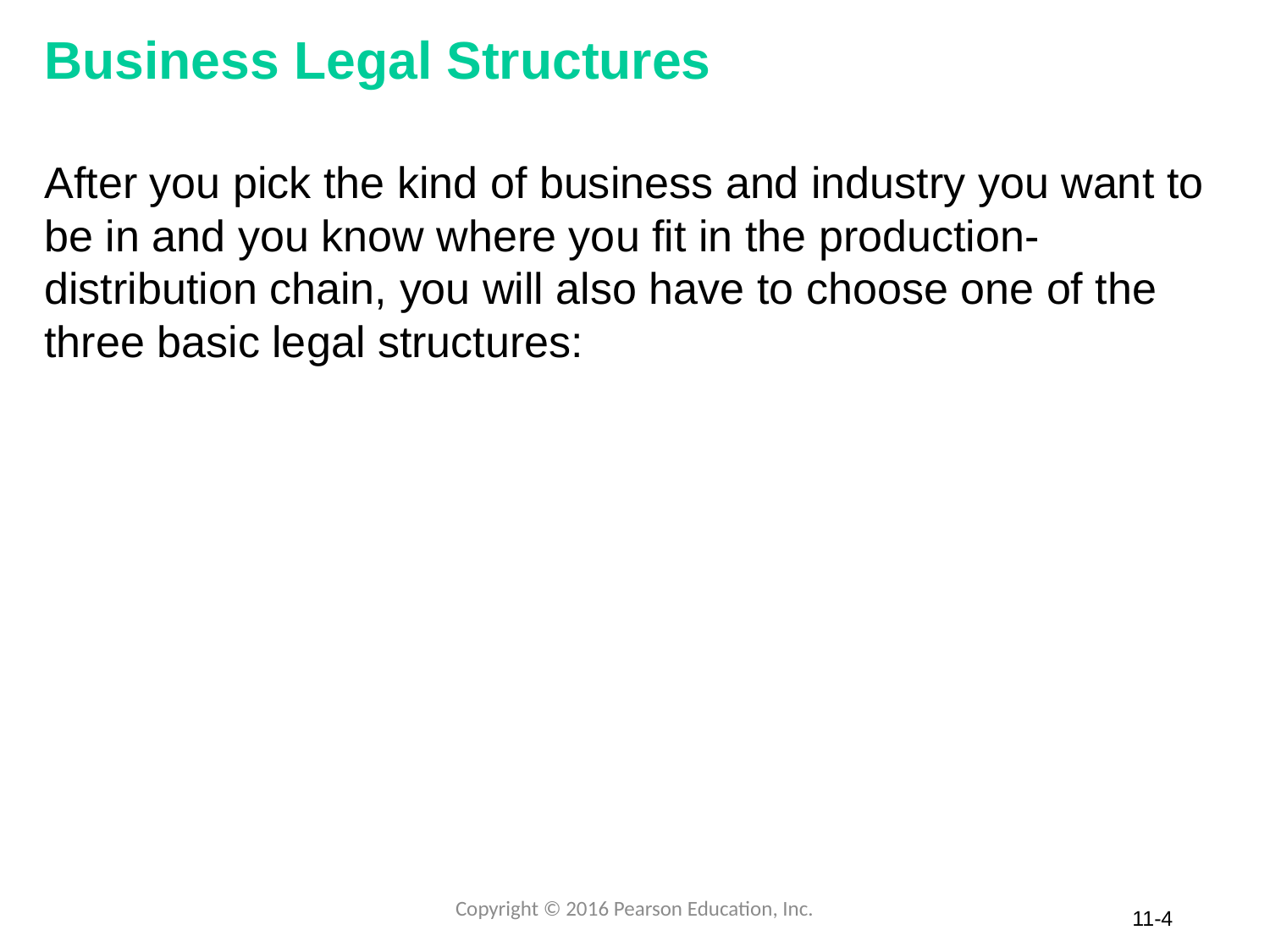

# Business Legal Structures

After you pick the kind of business and industry you want to be in and you know where you fit in the production-distribution chain, you will also have to choose one of the three basic legal structures:

Copyright © 2016 Pearson Education, Inc.